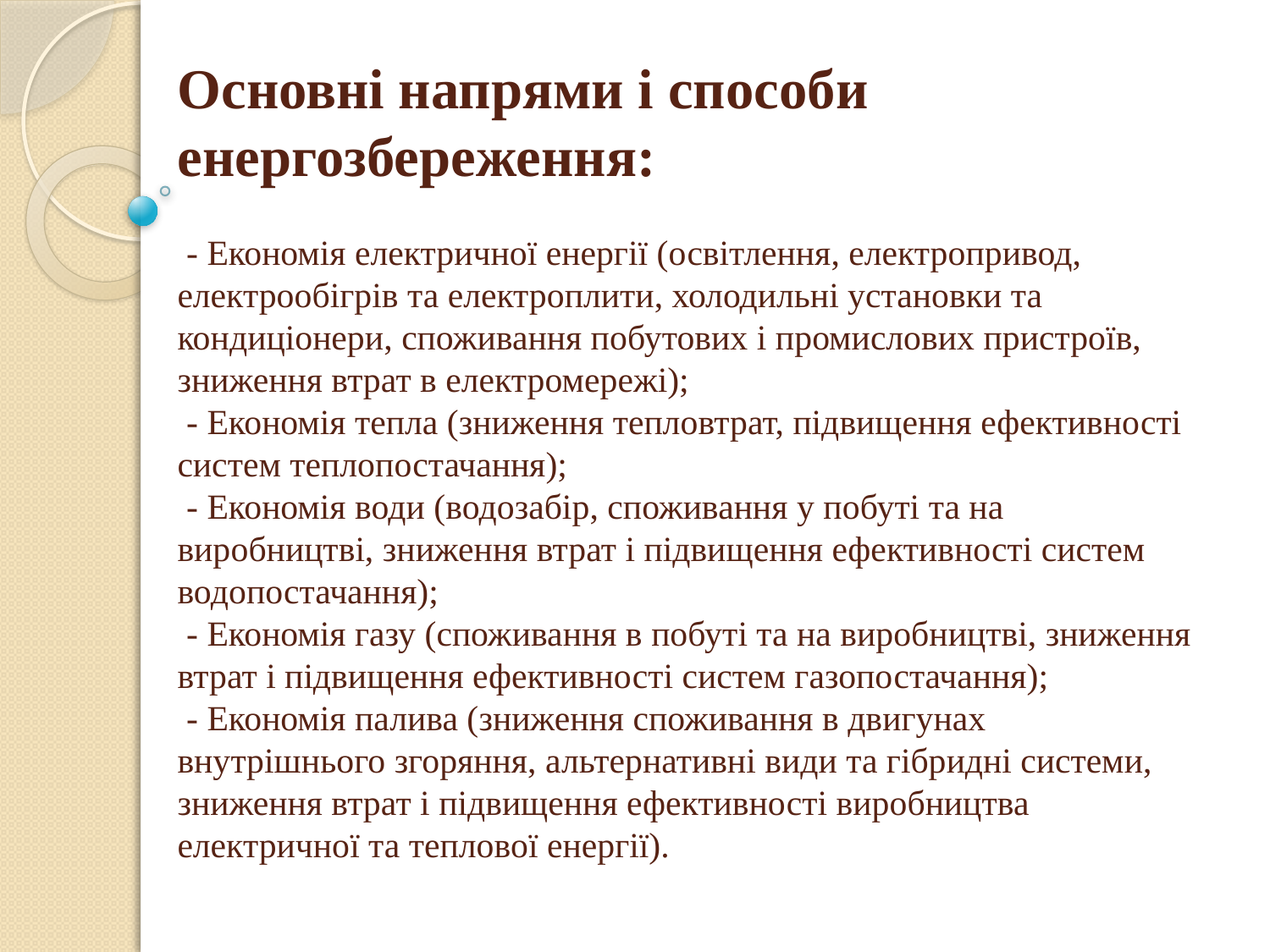

# Основні напрями і способи енергозбереження: - Економія електричної енергії (освітлення, електропривод, електрообігрів та електроплити, холодильні установки та кондиціонери, споживання побутових і промислових пристроїв, зниження втрат в електромережі); - Економія тепла (зниження тепловтрат, підвищення ефективності систем теплопостачання); - Економія води (водозабір, споживання у побуті та на виробництві, зниження втрат і підвищення ефективності систем водопостачання); - Економія газу (споживання в побуті та на виробництві, зниження втрат і підвищення ефективності систем газопостачання); - Економія палива (зниження споживання в двигунах внутрішнього згоряння, альтернативні види та гібридні системи, зниження втрат і підвищення ефективності виробництва електричної та теплової енергії).